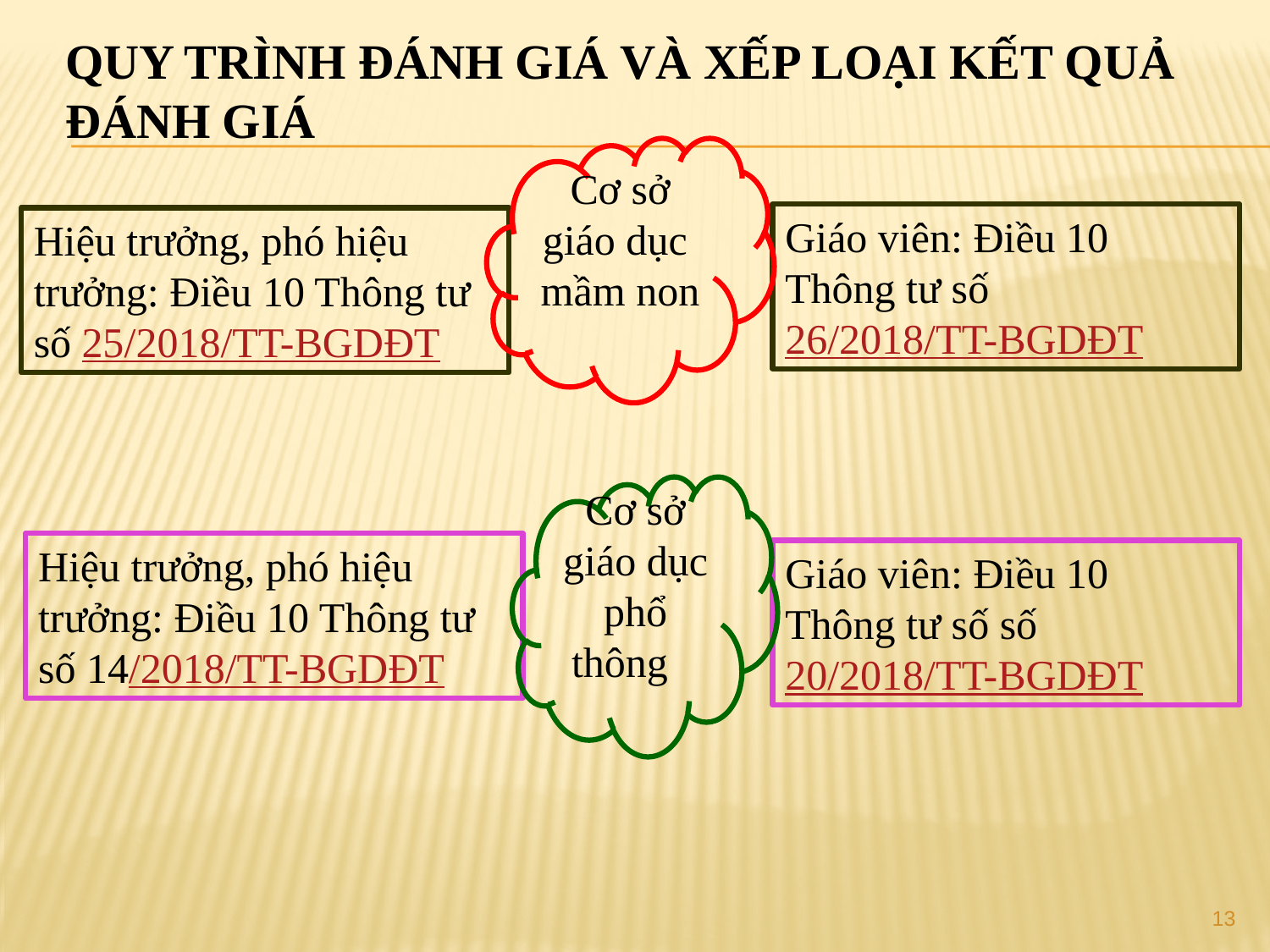

QUY TRÌNH ĐÁNH GIÁ VÀ XẾP LOẠI KẾT QUẢ ĐÁNH GIÁ
Cơ sở giáo dục  mầm non

Giáo viên: Điều 10 Thông tư số 26/2018/TT-BGDĐT
Hiệu trưởng, phó hiệu trưởng: Điều 10 Thông tư số 25/2018/TT-BGDĐT
Cơ sở giáo dục phổ thông

Hiệu trưởng, phó hiệu trưởng: Điều 10 Thông tư số 14/2018/TT-BGDĐT
Giáo viên: Điều 10 Thông tư số số 20/2018/TT-BGDĐT
13